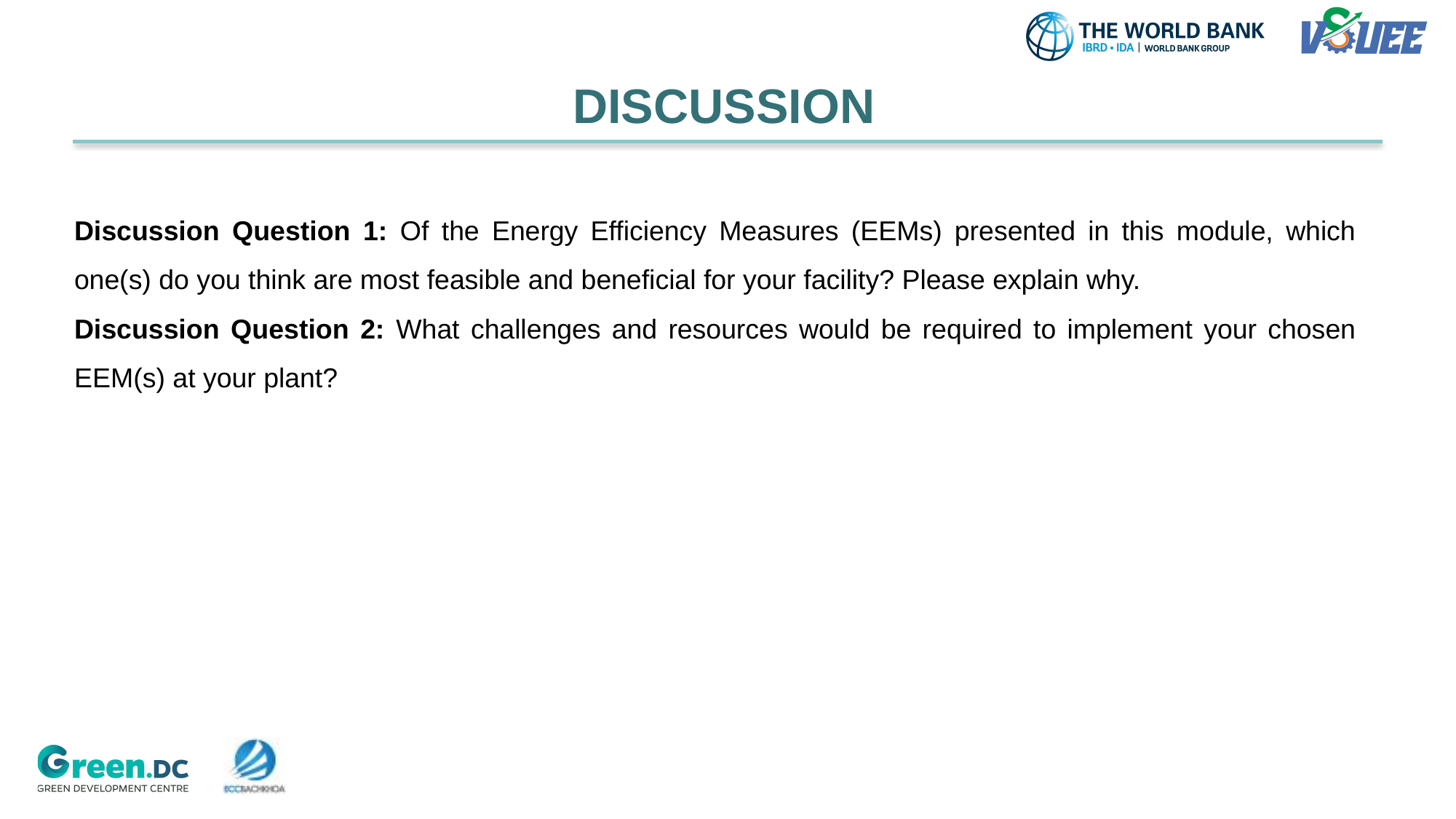

DISCUSSION
Discussion Question 1: Of the Energy Efficiency Measures (EEMs) presented in this module, which one(s) do you think are most feasible and beneficial for your facility? Please explain why.
Discussion Question 2: What challenges and resources would be required to implement your chosen EEM(s) at your plant?